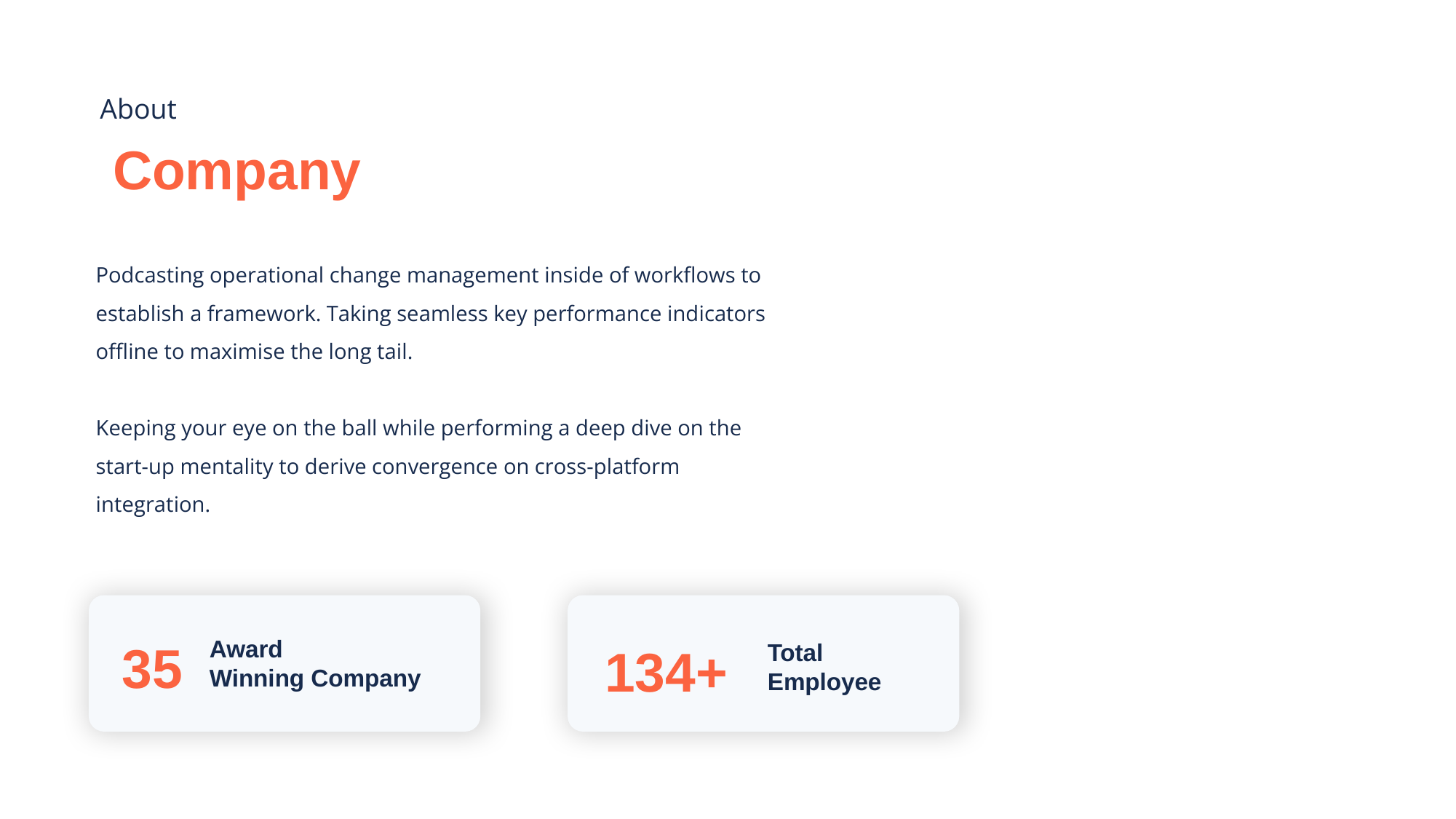

About
Company
Podcasting operational change management inside of workflows to establish a framework. Taking seamless key performance indicators offline to maximise the long tail.

Keeping your eye on the ball while performing a deep dive on the start-up mentality to derive convergence on cross-platform integration.

35
Award
Winning Company
134+
Total
Employee